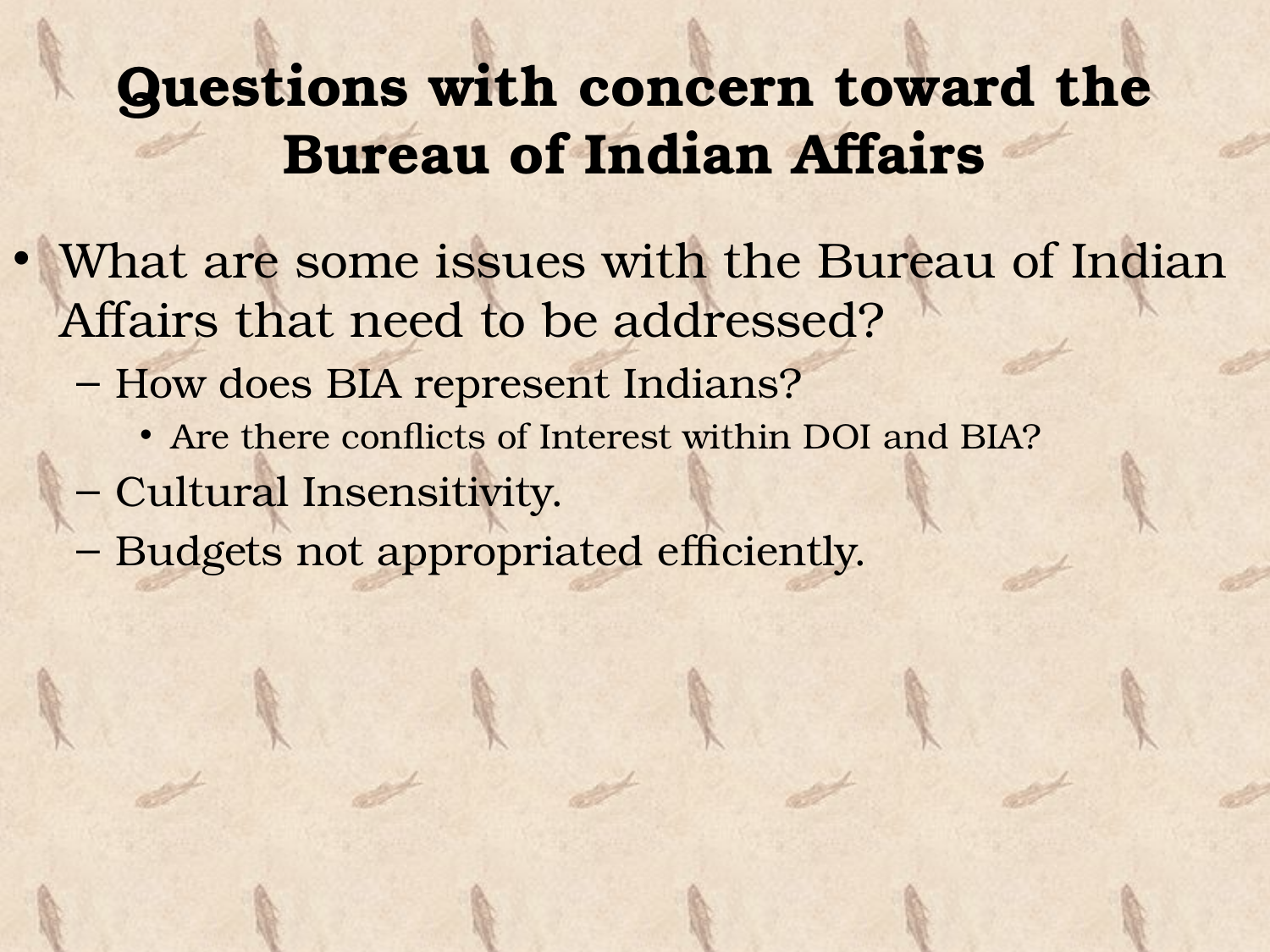

# Questions with concern toward the Bureau of Indian Affairs
What are some issues with the Bureau of Indian Affairs that need to be addressed?
How does BIA represent Indians?
Are there conflicts of Interest within DOI and BIA?
Cultural Insensitivity.
Budgets not appropriated efficiently.